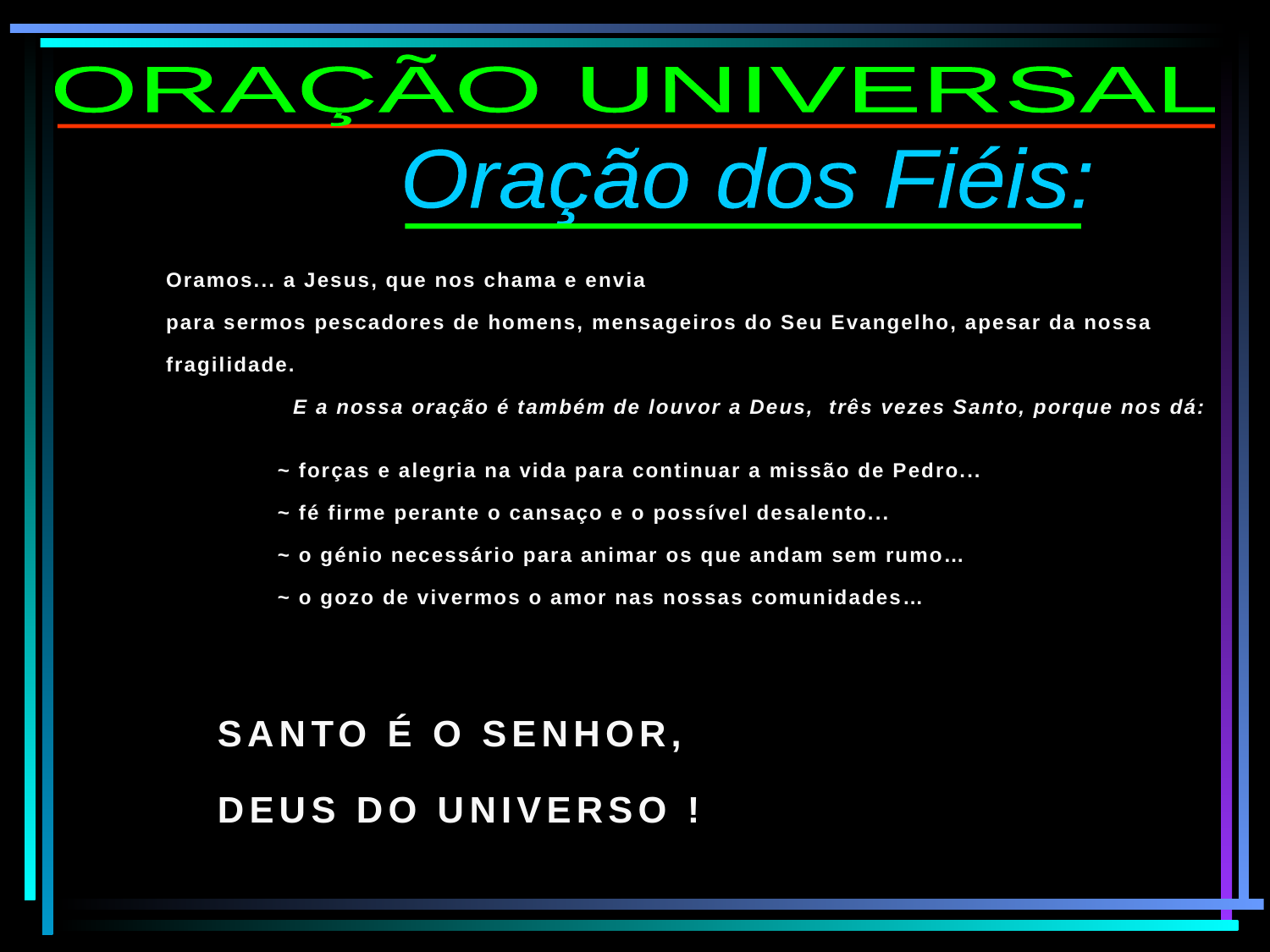

ORAÇÃO UNIVERSAL

Oração dos Fiéis:

Oramos... a Jesus, que nos chama e envia
para sermos pescadores de homens, mensageiros do Seu Evangelho, apesar da nossa fragilidade.
E a nossa oração é também de louvor a Deus,  três vezes Santo, porque nos dá:
~ forças e alegria na vida para continuar a missão de Pedro...
~ fé firme perante o cansaço e o possível desalento...
~ o génio necessário para animar os que andam sem rumo…
~ o gozo de vivermos o amor nas nossas comunidades…
Santo é o senhor,
Deus do universo !